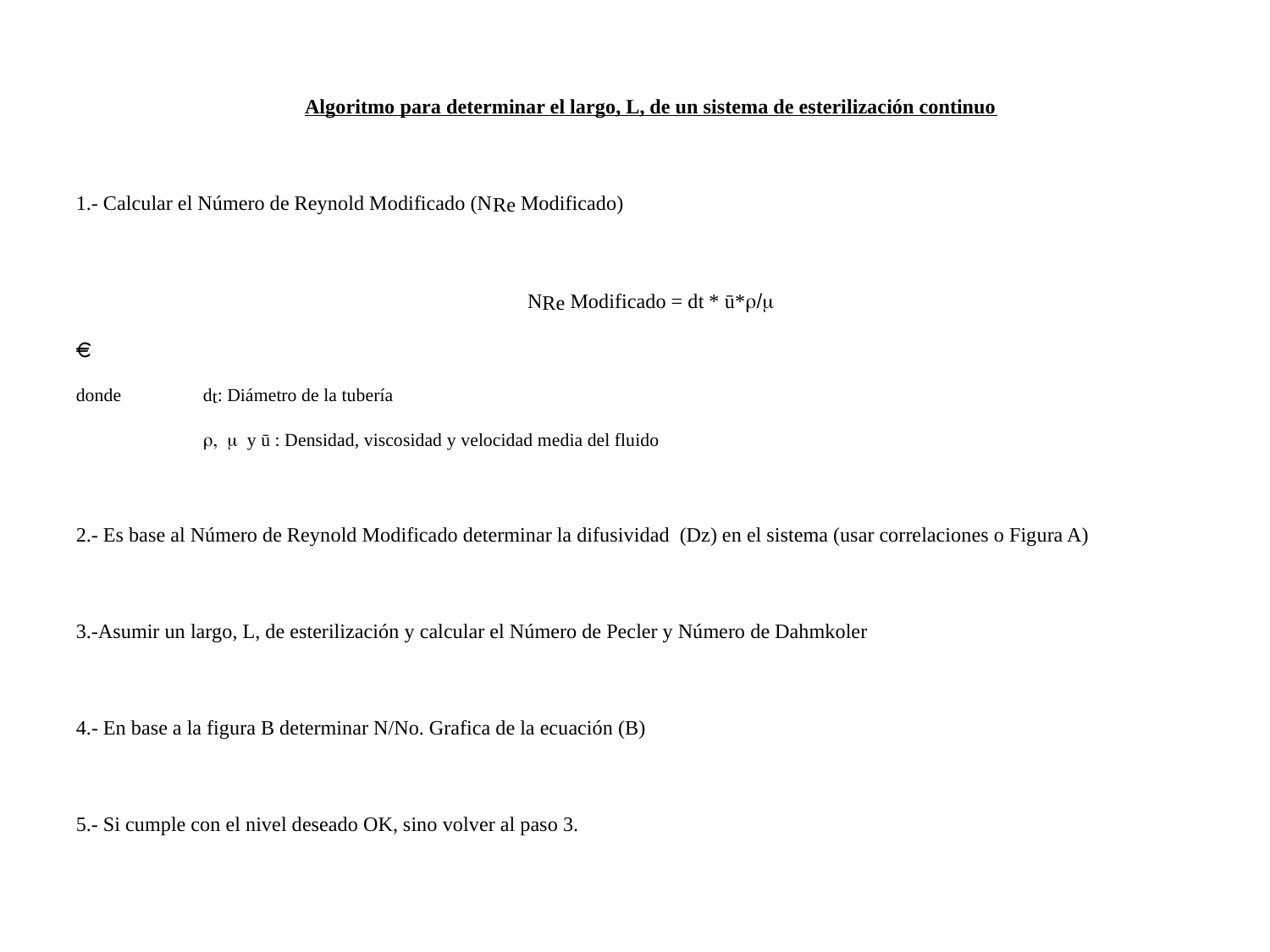

Algoritmo para determinar el largo, L, de un sistema de esterilización continuo

1.- Calcular el Número de Reynold Modificado (NRe Modificado)

NRe Modificado = dt * ū*ρ/μ

donde 	dt: Diámetro de la tubería
	ρ, μ  y ū : Densidad, viscosidad y velocidad media del fluido

2.- Es base al Número de Reynold Modificado determinar la difusividad  (Dz) en el sistema (usar correlaciones o Figura A)

3.-Asumir un largo, L, de esterilización y calcular el Número de Pecler y Número de Dahmkoler

4.- En base a la figura B determinar N/No. Grafica de la ecuación (B)

5.- Si cumple con el nivel deseado OK, sino volver al paso 3.